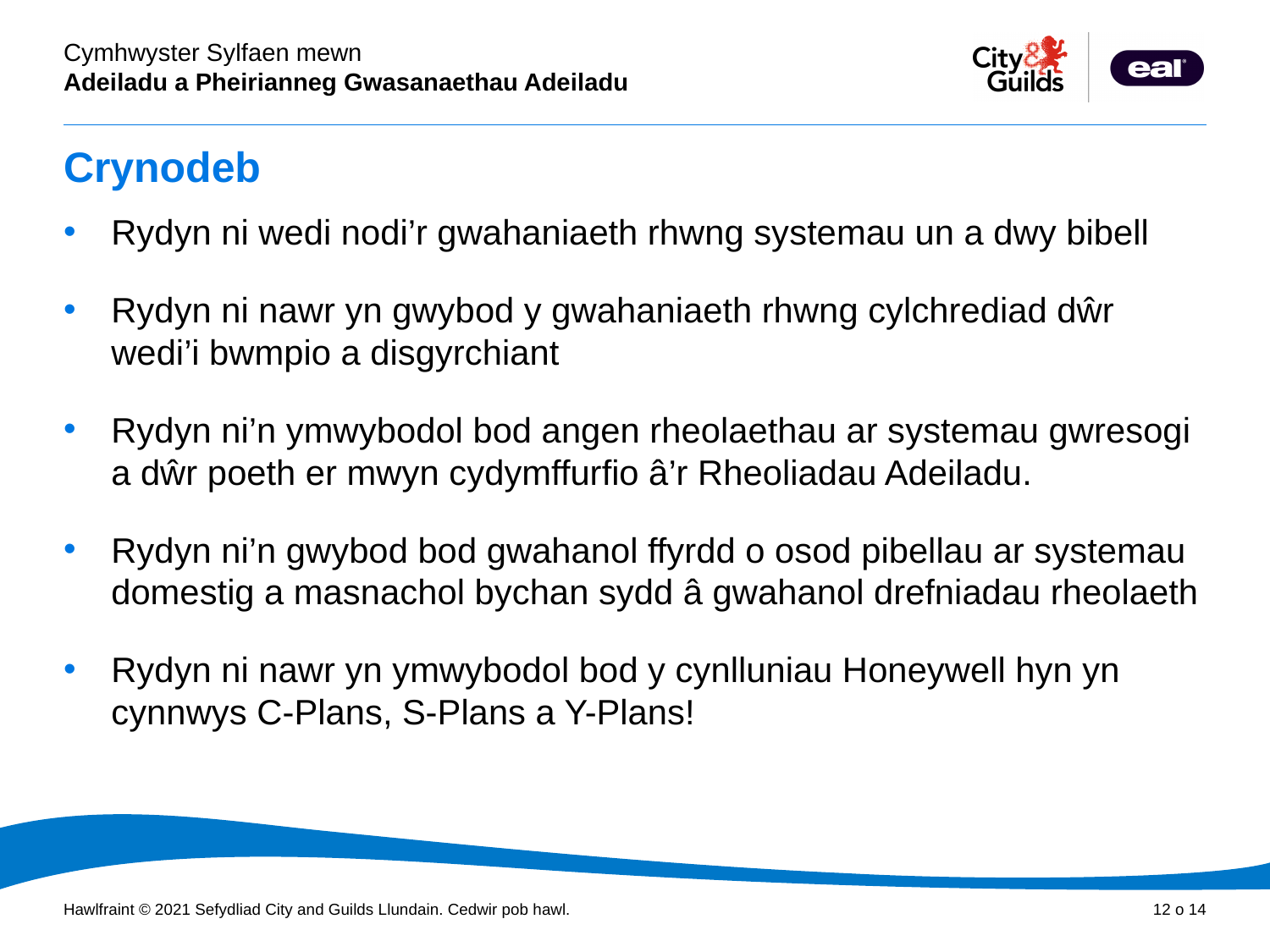

# Crynodeb
Rydyn ni wedi nodi’r gwahaniaeth rhwng systemau un a dwy bibell
Rydyn ni nawr yn gwybod y gwahaniaeth rhwng cylchrediad dŵr wedi’i bwmpio a disgyrchiant
Rydyn ni’n ymwybodol bod angen rheolaethau ar systemau gwresogi a dŵr poeth er mwyn cydymffurfio â’r Rheoliadau Adeiladu.
Rydyn ni’n gwybod bod gwahanol ffyrdd o osod pibellau ar systemau domestig a masnachol bychan sydd â gwahanol drefniadau rheolaeth
Rydyn ni nawr yn ymwybodol bod y cynlluniau Honeywell hyn yn cynnwys C-Plans, S-Plans a Y-Plans!